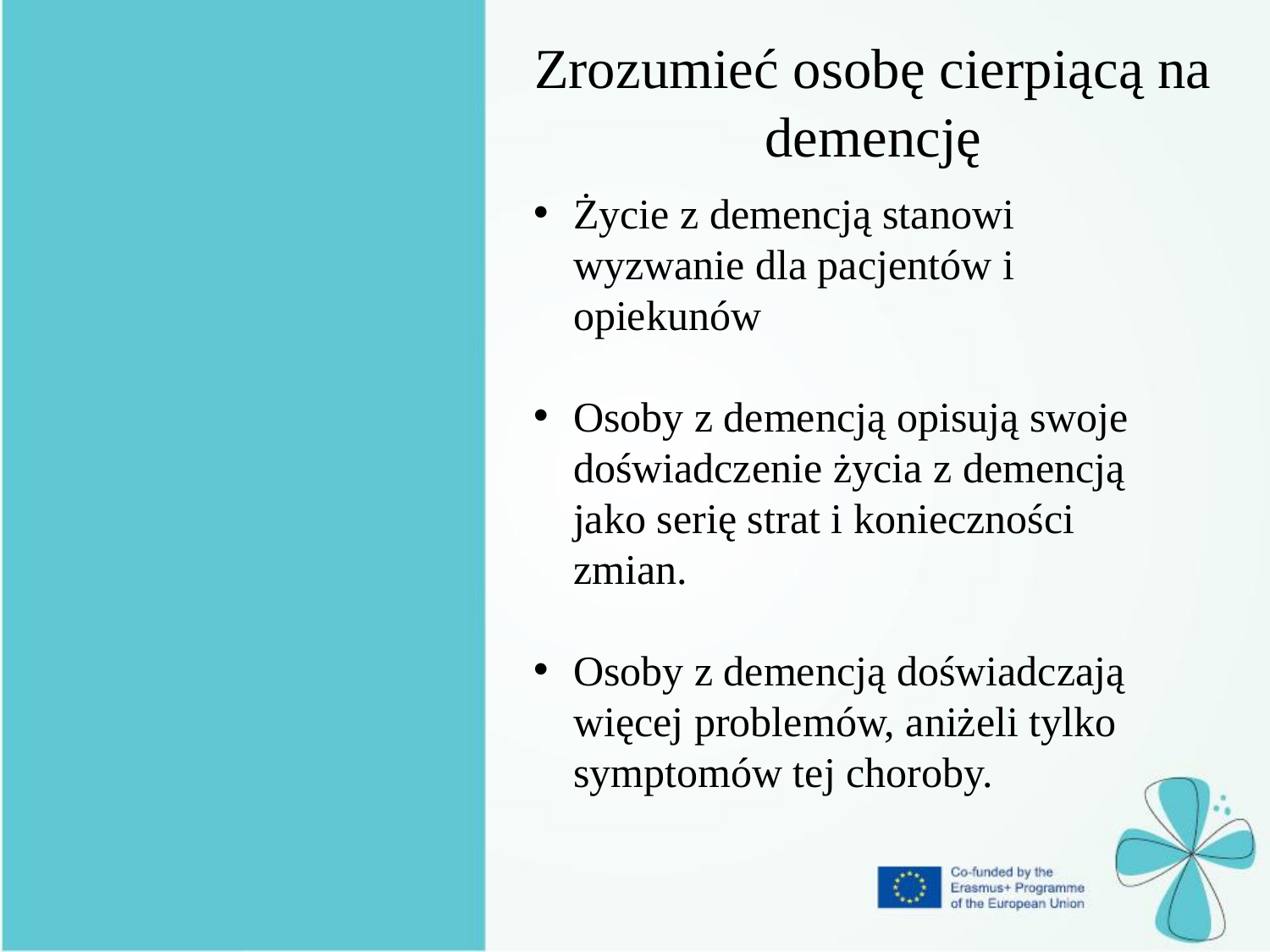

Zrozumieć osobę cierpiącą na demencję
Życie z demencją stanowi wyzwanie dla pacjentów i opiekunów

Osoby z demencją opisują swoje doświadczenie życia z demencją jako serię strat i konieczności zmian.

Osoby z demencją doświadczają więcej problemów, aniżeli tylko symptomów tej choroby.